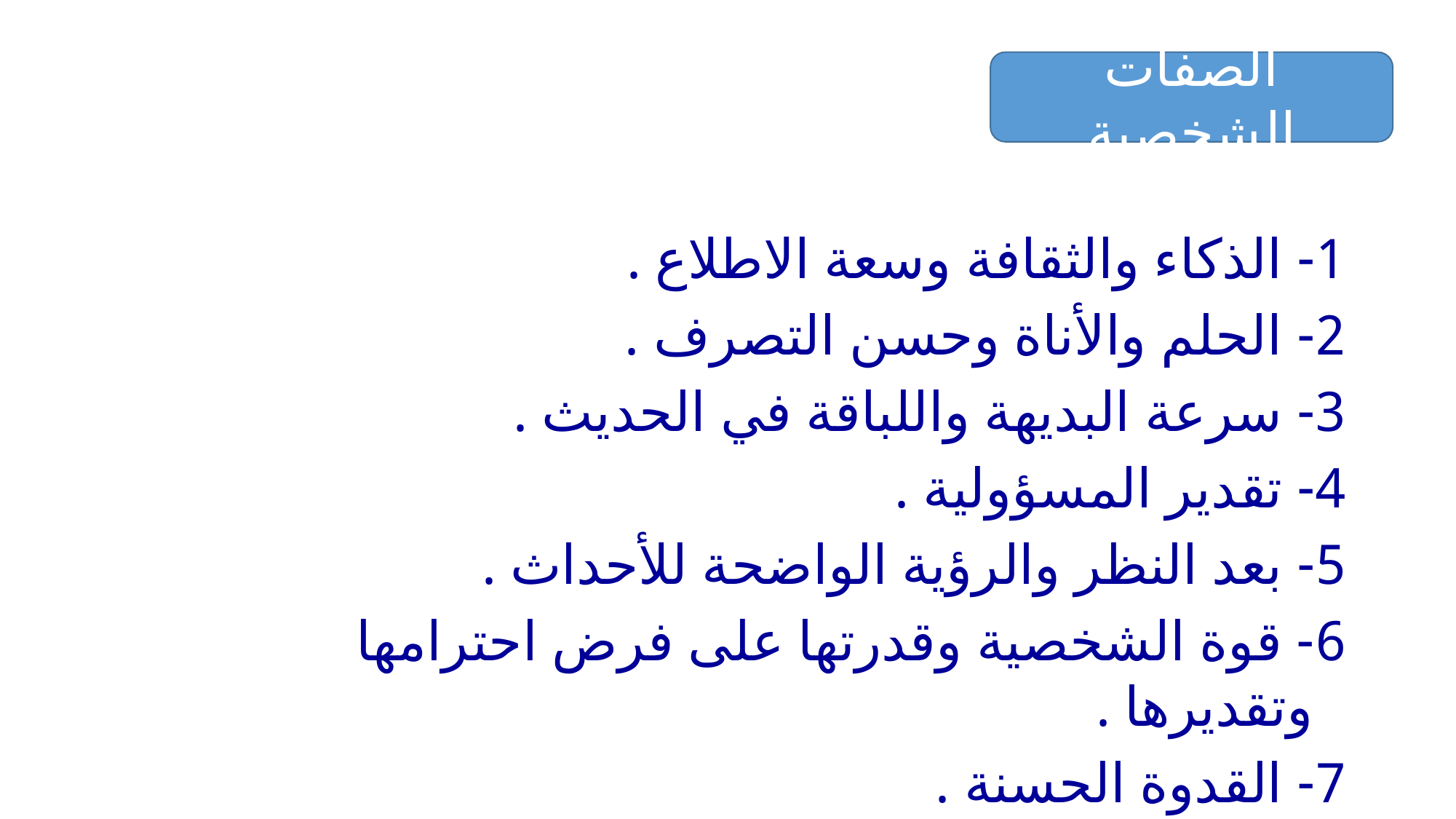

الصفات الشخصية

1- الذكاء والثقافة وسعة الاطلاع .
2- الحلم والأناة وحسن التصرف .
3- سرعة البديهة واللباقة في الحديث .
4- تقدير المسؤولية .
5- بعد النظر والرؤية الواضحة للأحداث .
6- قوة الشخصية وقدرتها على فرض احترامها وتقديرها .
7- القدوة الحسنة .